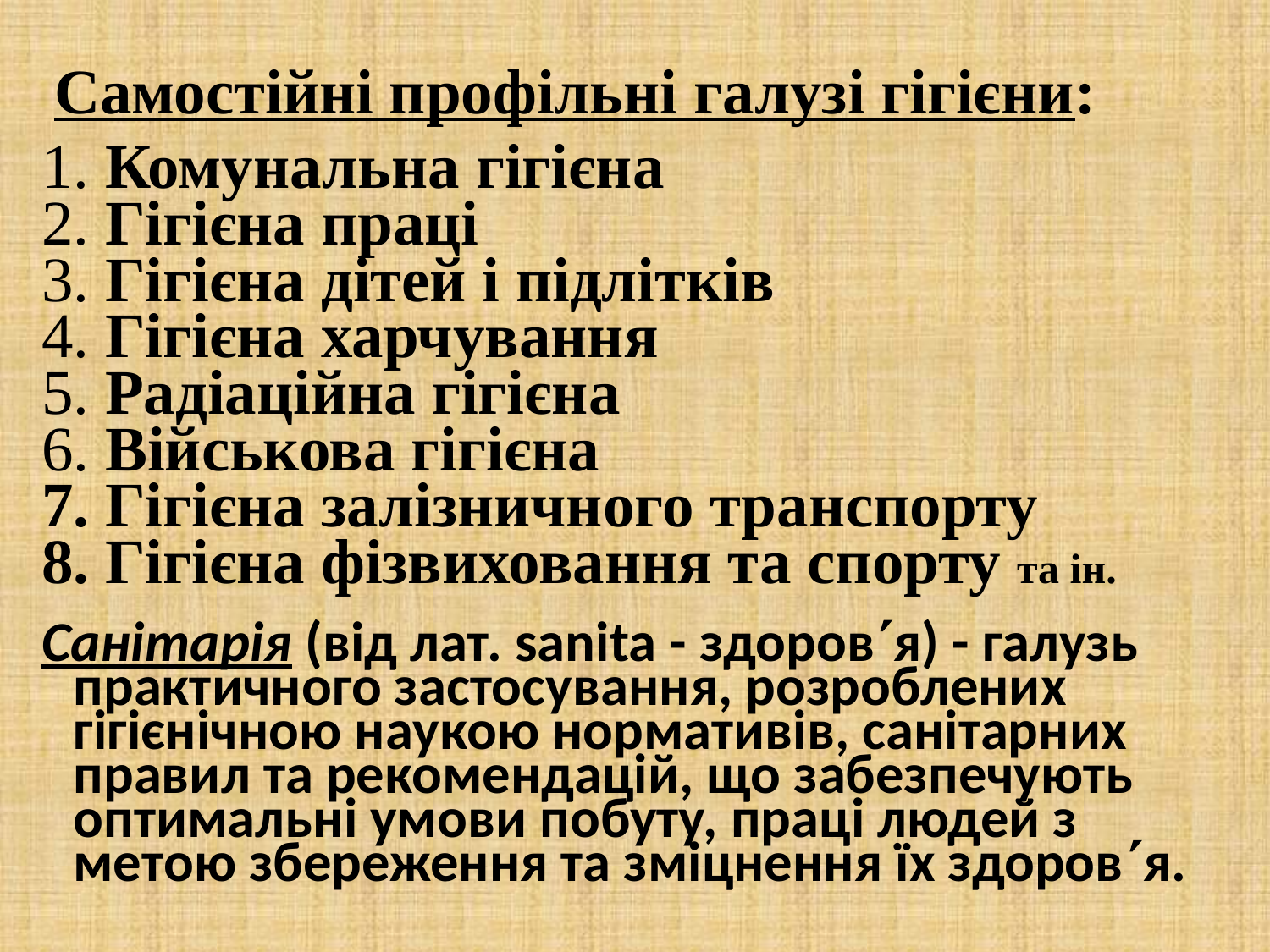

# Самостійні профільні галузі гігієни:
1. Комунальна гігієна
2. Гігієна праці
3. Гігієна дітей і підлітків
4. Гігієна харчування
5. Радіаційна гігієна
6. Військова гігієна
7. Гігієна залізничного транспорту
8. Гігієна фізвиховання та спорту та ін.

Санітарія (від лат. sanita - здоров′я) - галузь практичного застосування, розроблених гігієнічною наукою нормативів, санітарних правил та рекомендацій, що забезпечують оптимальні умови побуту, праці людей з метою збереження та зміцнення їх здоров′я.